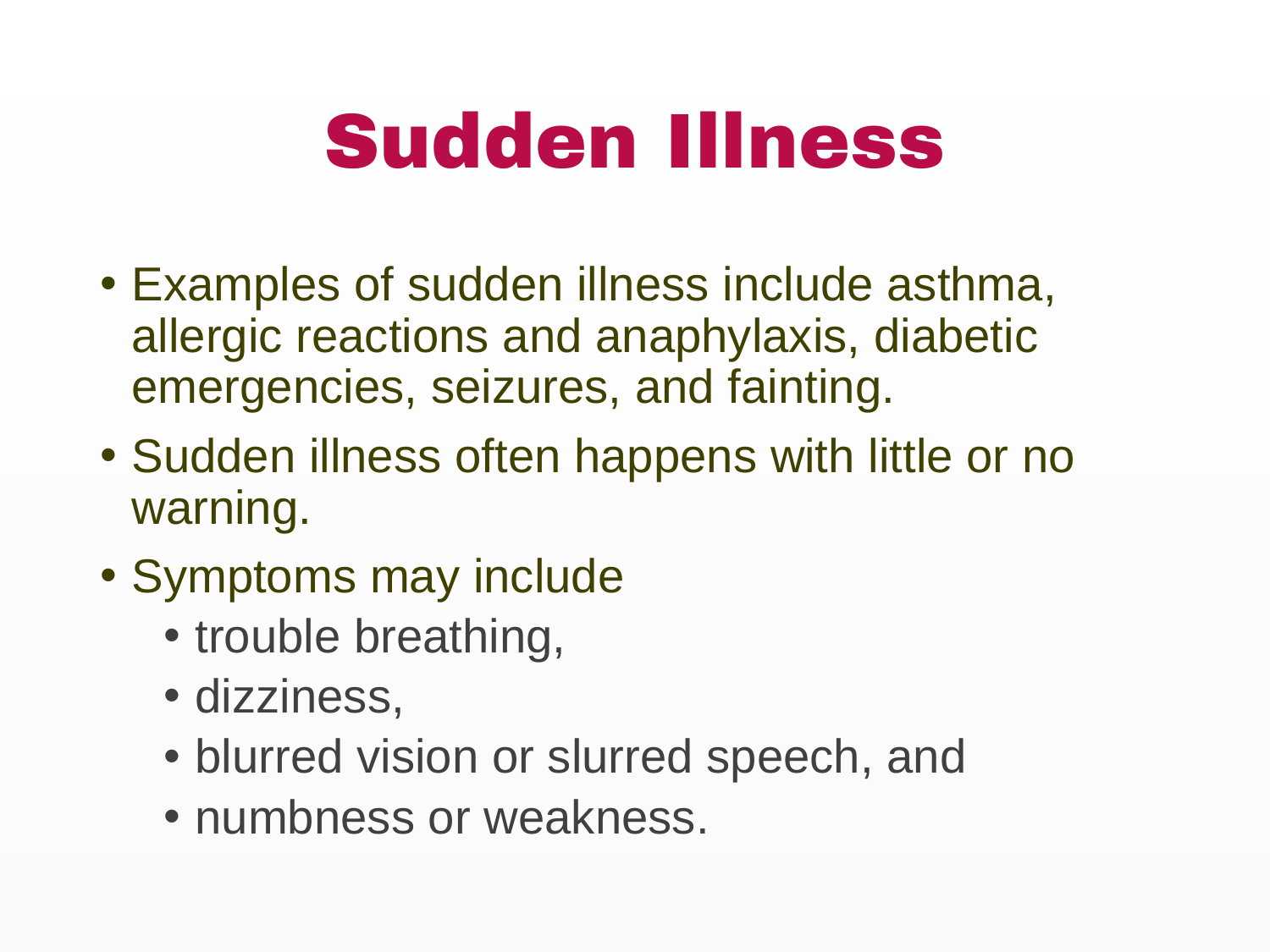

# Sudden Illness
Examples of sudden illness include asthma, allergic reactions and anaphylaxis, diabetic emergencies, seizures, and fainting.
Sudden illness often happens with little or no warning.
Symptoms may include
trouble breathing,
dizziness,
blurred vision or slurred speech, and
numbness or weakness.